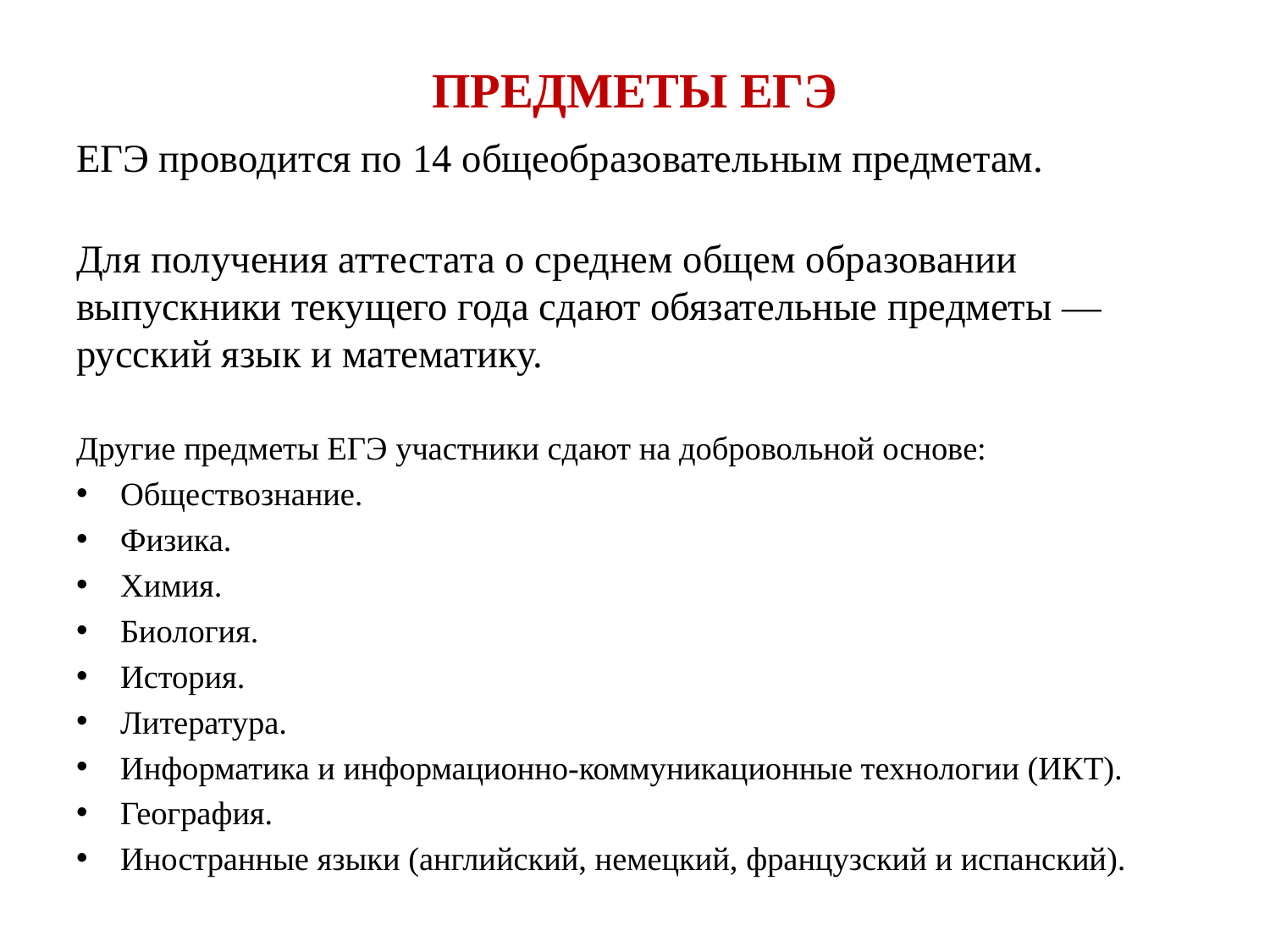

# ПРЕДМЕТЫ ЕГЭ
ЕГЭ проводится по 14 общеобразовательным предметам.

Для получения аттестата о среднем общем образовании выпускники текущего года сдают обязательные предметы — русский язык и математику.

Другие предметы ЕГЭ участники сдают на добровольной основе:
Обществознание.
Физика.
Химия.
Биология.
История.
Литература.
Информатика и информационно-коммуникационные технологии (ИКТ).
География.
Иностранные языки (английский, немецкий, французский и испанский).